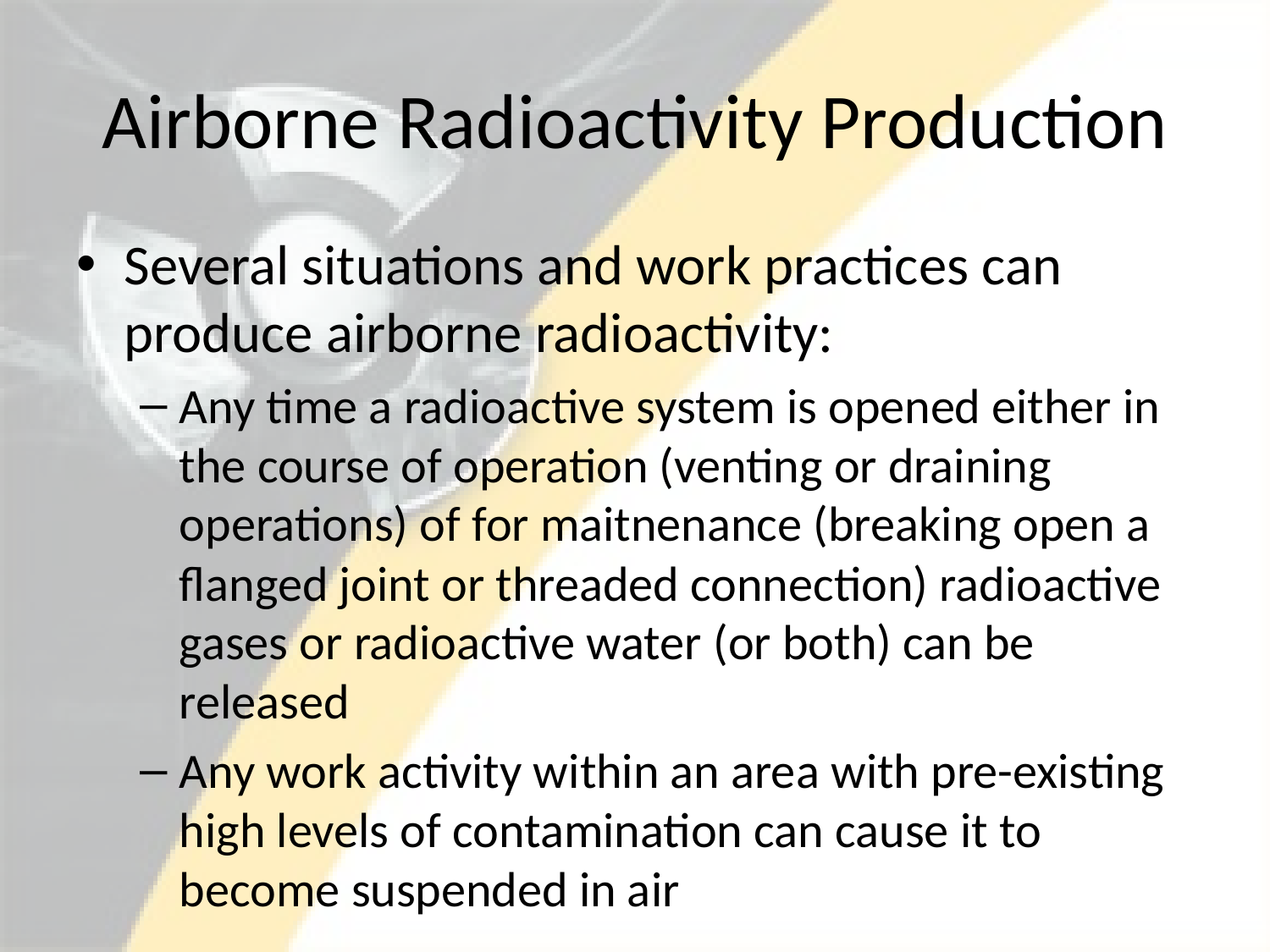

# Airborne Radioactivity Production
Several situations and work practices can produce airborne radioactivity:
Any time a radioactive system is opened either in the course of operation (venting or draining operations) of for maitnenance (breaking open a flanged joint or threaded connection) radioactive gases or radioactive water (or both) can be released
Any work activity within an area with pre-existing high levels of contamination can cause it to become suspended in air